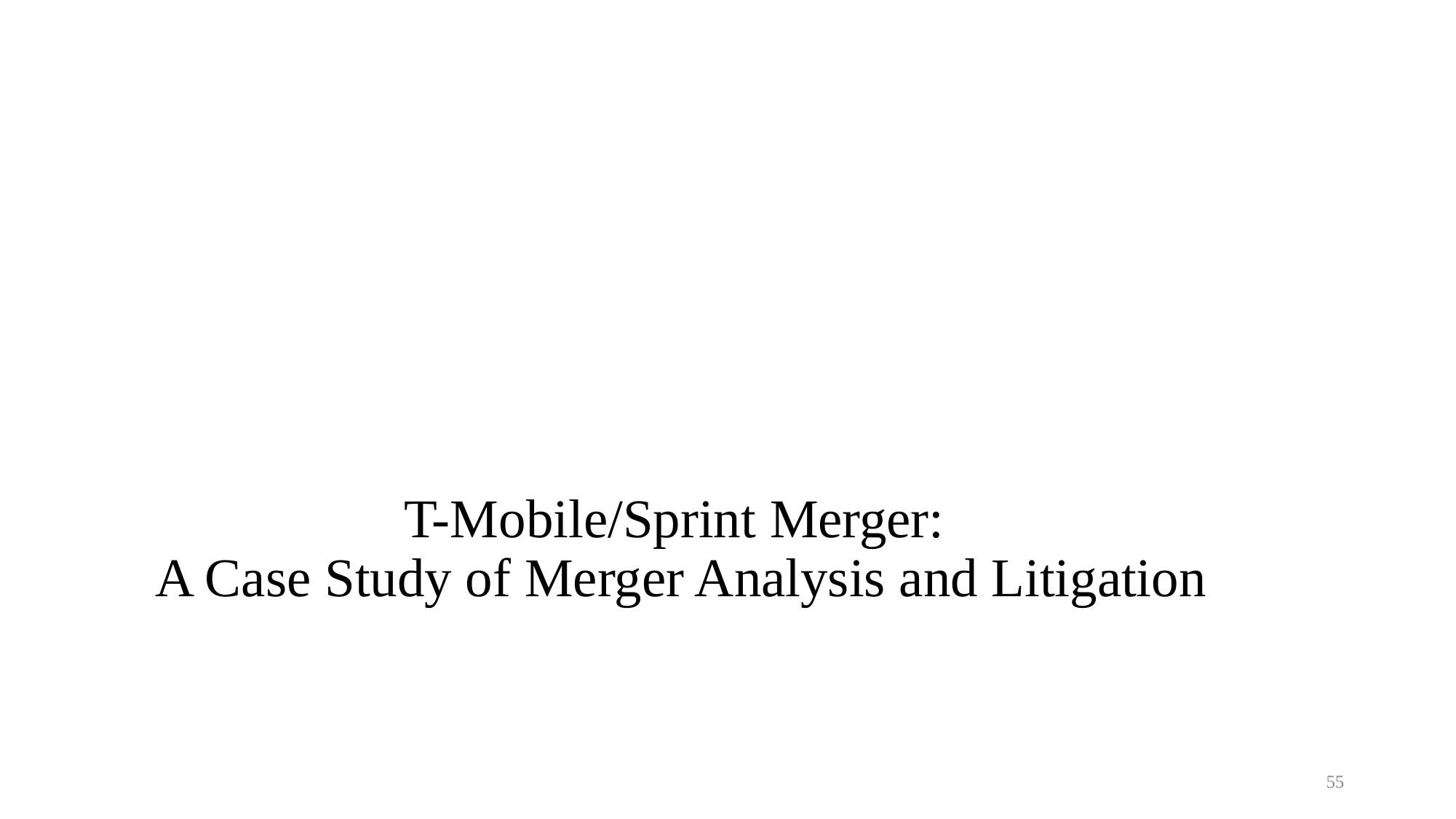

# T-Mobile/Sprint Merger: A Case Study of Merger Analysis and Litigation

55